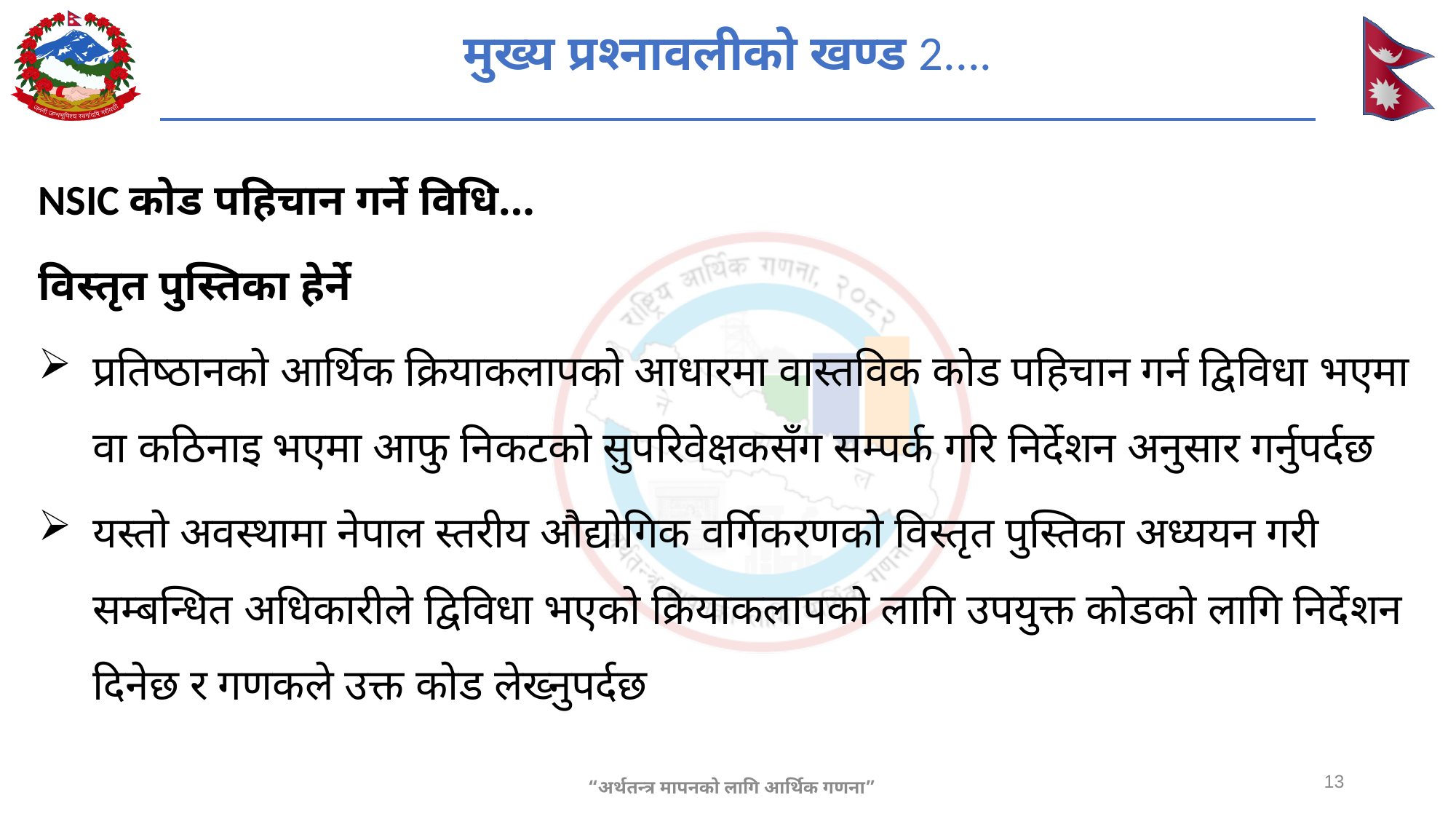

# मुख्य प्रश्नावलीको खण्ड 2....
NSIC कोड पहिचान गर्ने विधि…
विस्तृत पुस्तिका हेर्ने
प्रतिष्ठानको आर्थिक क्रियाकलापको आधारमा वास्तविक कोड पहिचान गर्न द्विविधा भएमा वा कठिनाइ भएमा आफु निकटको सुपरिवेक्षकसँग सम्पर्क गरि निर्देशन अनुसार गर्नुपर्दछ
यस्तो अवस्थामा नेपाल स्तरीय औद्योगिक वर्गिकरणको विस्तृत पुस्तिका अध्ययन गरी सम्बन्धित अधिकारीले द्विविधा भएको क्रियाकलापको लागि उपयुक्त कोडको लागि निर्देशन दिनेछ र गणकले उक्त कोड लेख्नुपर्दछ

13
“अर्थतन्त्र मापनको लागि आर्थिक गणना”